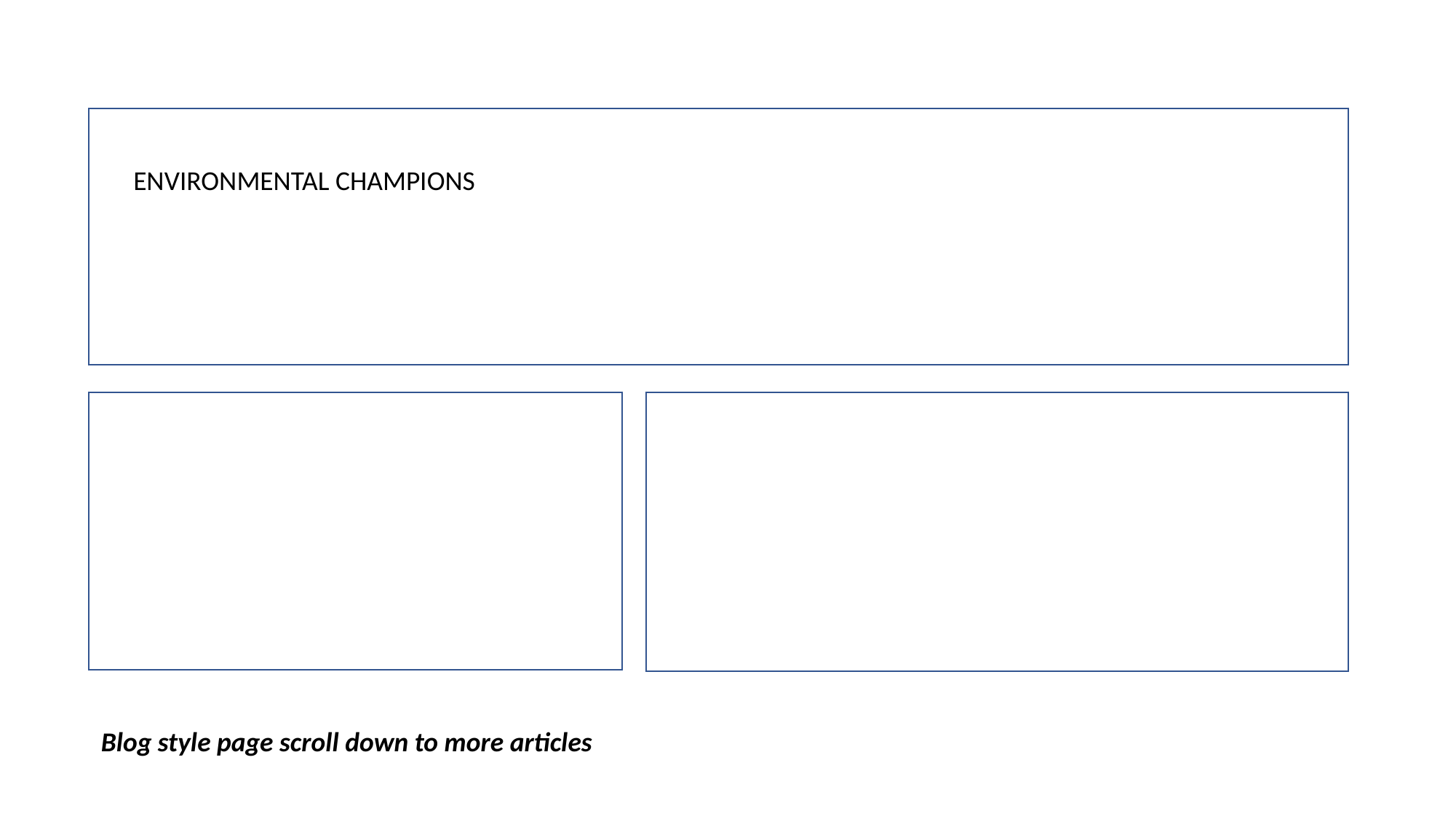

ENVIRONMENTAL CHAMPIONS

Blog style page scroll down to more articles